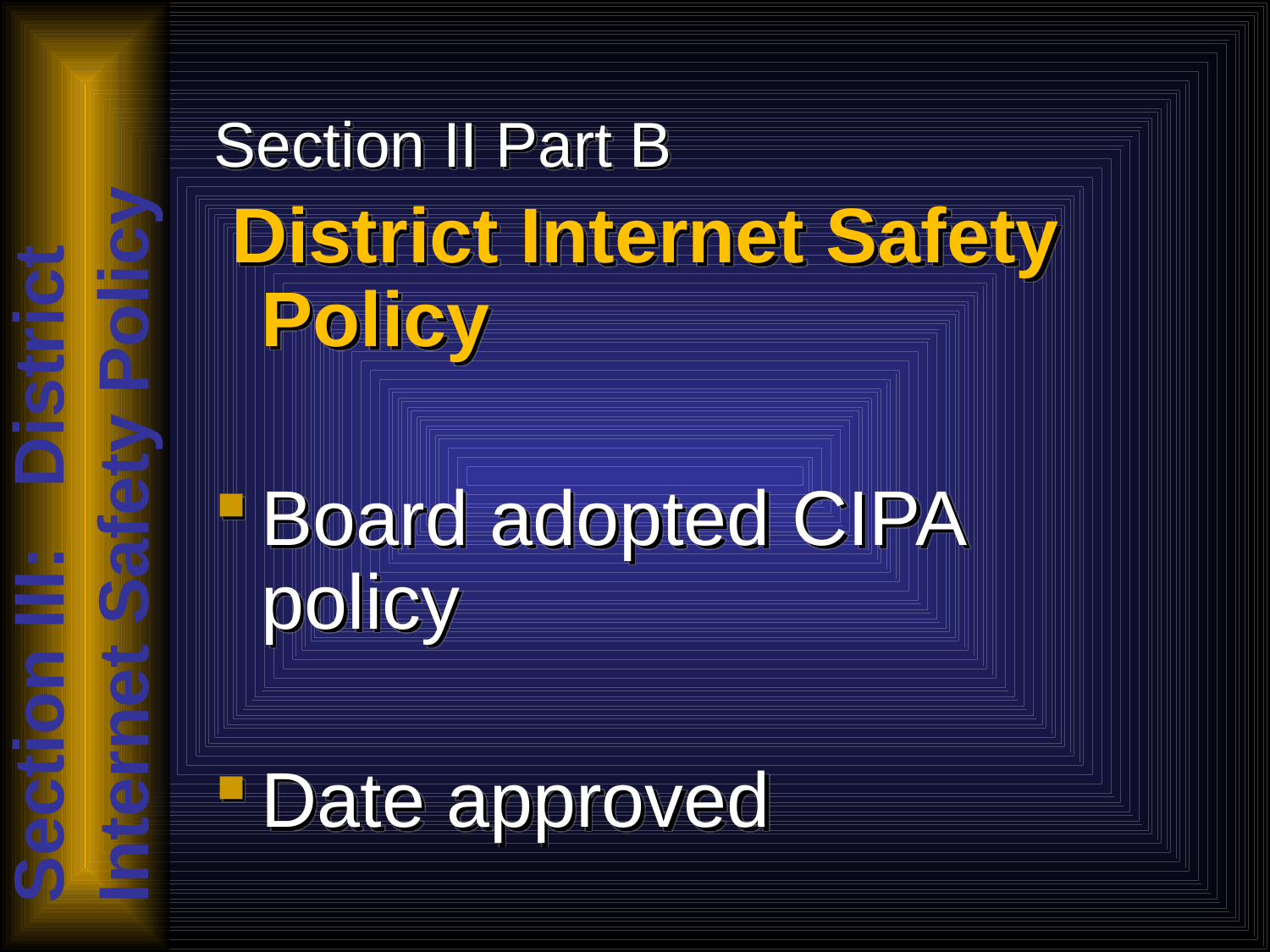

Section II Part B
 District Internet Safety Policy

Board adopted CIPA policy

Date approved
Section III:   District Internet Safety Policy